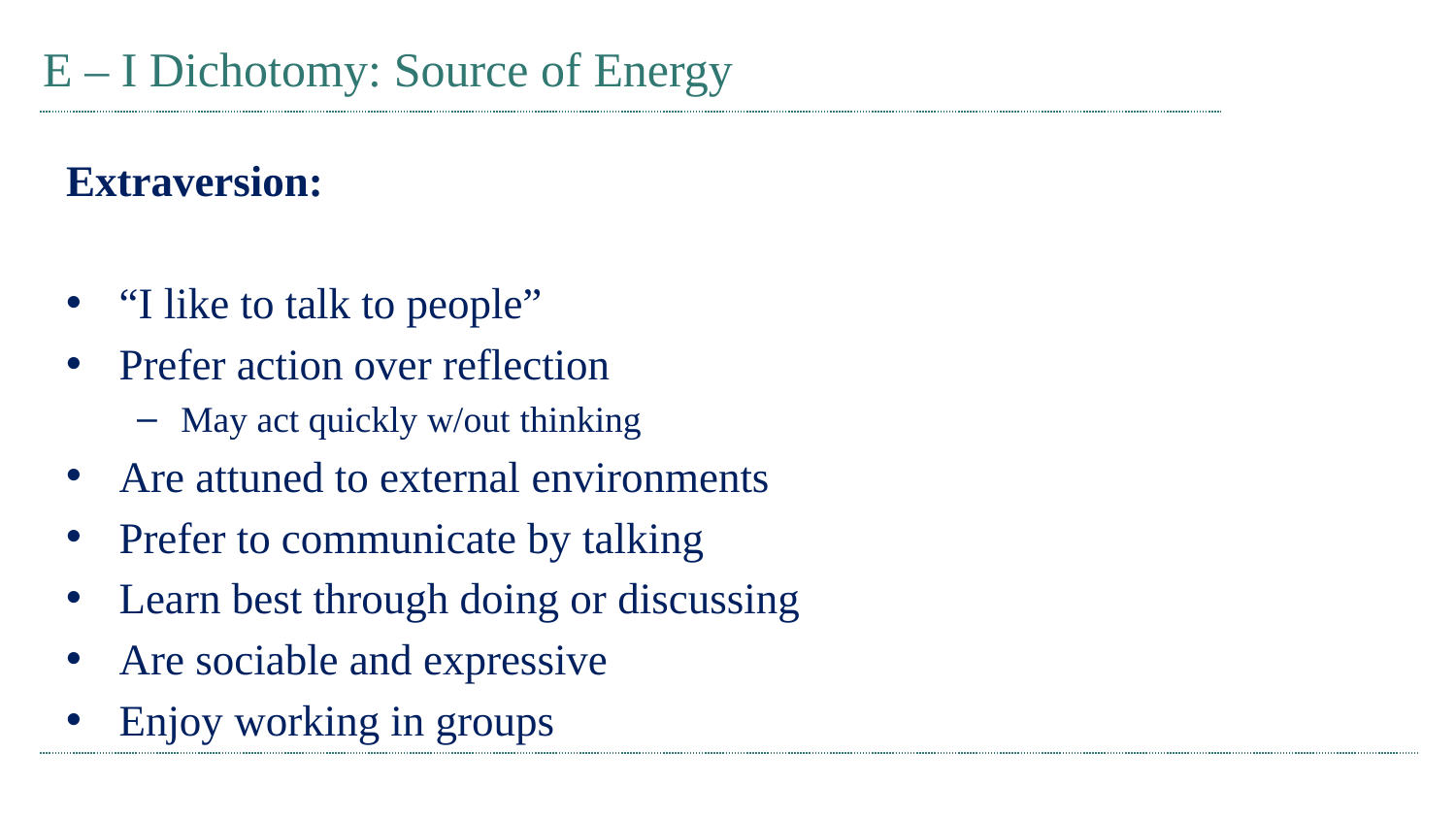

# E – I Dichotomy: Source of Energy
Extraversion:

“I like to talk to people”
Prefer action over reflection
May act quickly w/out thinking
Are attuned to external environments
Prefer to communicate by talking
Learn best through doing or discussing
Are sociable and expressive
Enjoy working in groups